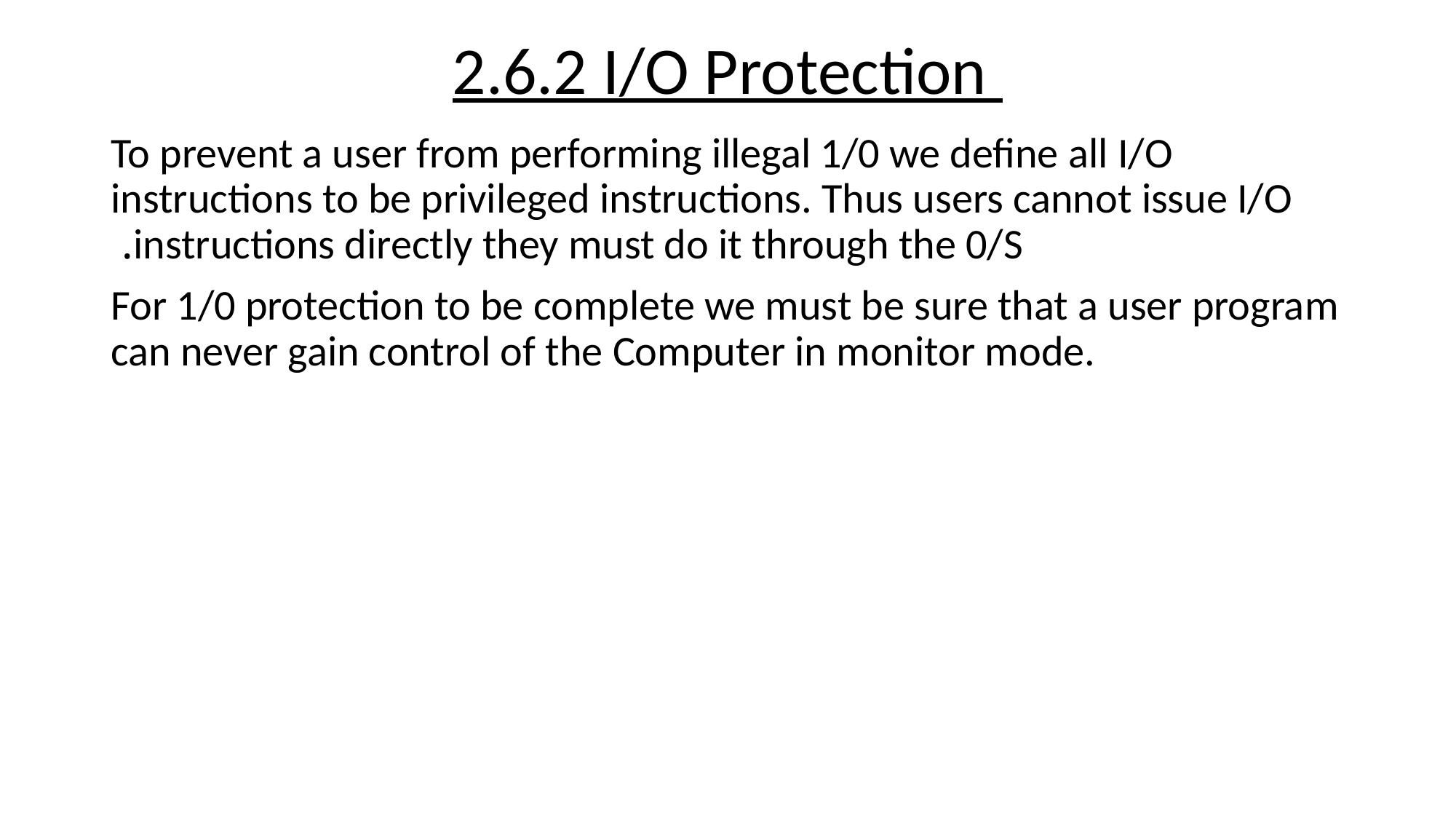

# 2.6.2 I/O Protection

To prevent a user from performing illegal 1/0 we define all I/O instructions to be privileged instructions. Thus users cannot issue I/O instructions directly they must do it through the 0/S.
For 1/0 protection to be complete we must be sure that a user program can never gain control of the Computer in monitor mode.